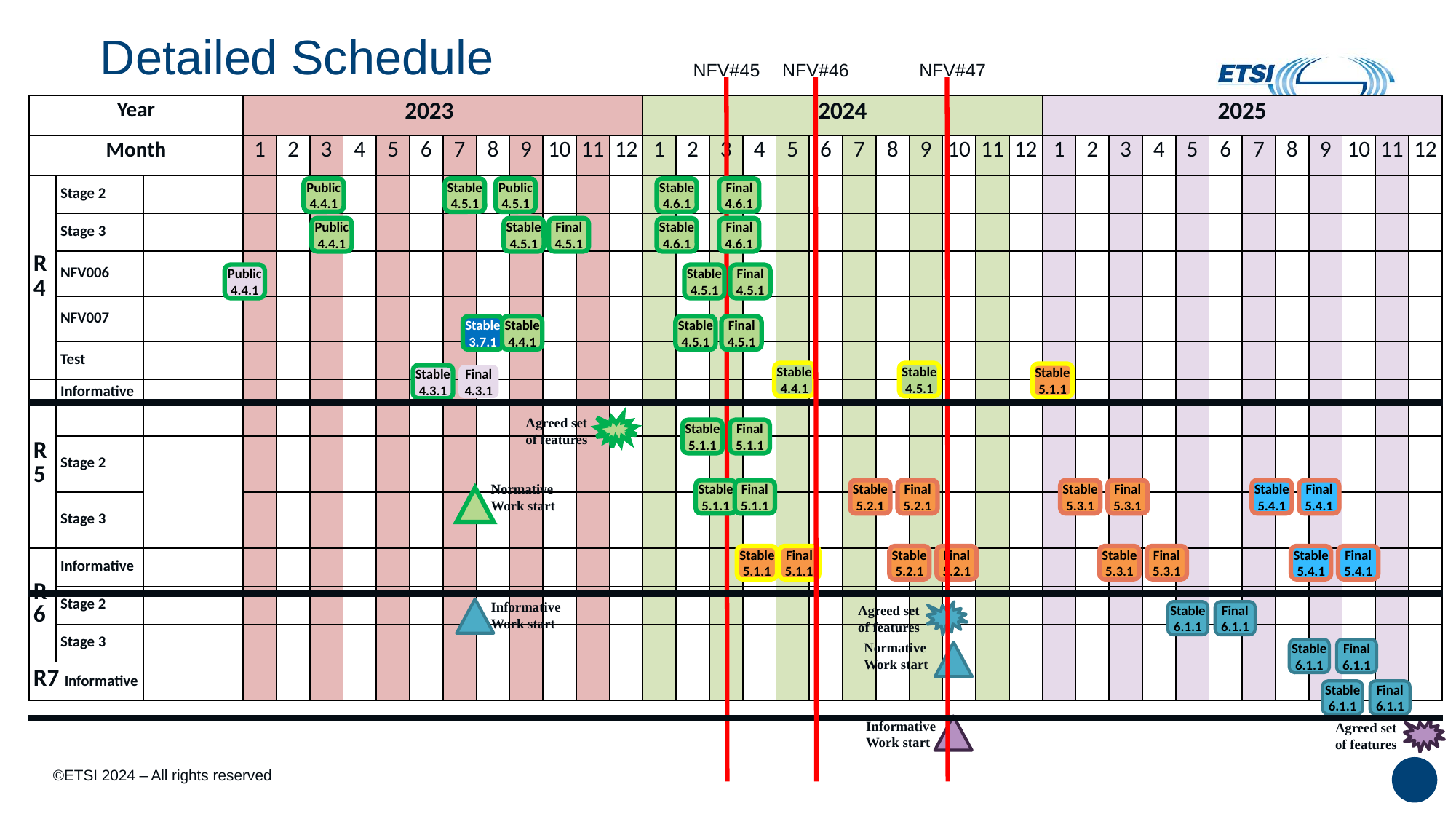

# Detailed Schedule
NFV#45
NFV#46
NFV#47
| Year |  |  | 2023 |  |  |  |  |  |  |  |  |  |  |  | 2024 |  |  |  |  |  |  |  |  |  |  |  | 2025 |  |  |  |  |  |  |  |  |  |  |  |
| --- | --- | --- | --- | --- | --- | --- | --- | --- | --- | --- | --- | --- | --- | --- | --- | --- | --- | --- | --- | --- | --- | --- | --- | --- | --- | --- | --- | --- | --- | --- | --- | --- | --- | --- | --- | --- | --- | --- |
| Month |  |  | 1 | 2 | 3 | 4 | 5 | 6 | 7 | 8 | 9 | 10 | 11 | 12 | 1 | 2 | 3 | 4 | 5 | 6 | 7 | 8 | 9 | 10 | 11 | 12 | 1 | 2 | 3 | 4 | 5 | 6 | 7 | 8 | 9 | 10 | 11 | 12 |
| R4 | Stage 2 |  |  |  |  |  |  |  |  |  |  |  |  |  |  |  |  |  |  |  |  |  |  |  |  |  |  |  |  |  |  |  |  |  |  |  |  |  |
|  | Stage 3 |  |  |  |  |  |  |  |  |  |  |  |  |  |  |  |  |  |  |  |  |  |  |  |  |  |  |  |  |  |  |  |  |  |  |  |  |  |
|  | NFV006 |  |  |  |  |  |  |  |  |  |  |  |  |  |  |  |  |  |  |  |  |  |  |  |  |  |  |  |  |  |  |  |  |  |  |  |  |  |
|  | NFV007 |  |  |  |  |  |  |  |  |  |  |  |  |  |  |  |  |  |  |  |  |  |  |  |  |  |  |  |  |  |  |  |  |  |  |  |  |  |
|  | Test |  |  |  |  |  |  |  |  |  |  |  |  |  |  |  |  |  |  |  |  |  |  |  |  |  |  |  |  |  |  |  |  |  |  |  |  |  |
| R5 | Informative |  |  |  |  |  |  |  |  |  |  |  |  |  |  |  |  |  |  |  |  |  |  |  |  |  |  |  |  |  |  |  |  |  |  |  |  |  |
|  | Stage 2 |  |  |  |  |  |  |  |  |  |  |  |  |  |  |  |  |  |  |  |  |  |  |  |  |  |  |  |  |  |  |  |  |  |  |  |  |  |
|  | Stage 3 |  |  |  |  |  |  |  |  |  |  |  |  |  |  |  |  |  |  |  |  |  |  |  |  |  |  |  |  |  |  |  |  |  |  |  |  |  |
| R6 | Informative |  |  |  |  |  |  |  |  |  |  |  |  |  |  |  |  |  |  |  |  |  |  |  |  |  |  |  |  |  |  |  |  |  |  |  |  |  |
|  | Stage 2 |  |  |  |  |  |  |  |  |  |  |  |  |  |  |  |  |  |  |  |  |  |  |  |  |  |  |  |  |  |  |  |  |  |  |  |  |  |
|  | Stage 3 |  |  |  |  |  |  |  |  |  |  |  |  |  |  |  |  |  |  |  |  |  |  |  |  |  |  |  |  |  |  |  |  |  |  |  |  |  |
| R7 Informative |  |  |  |  |  |  |  |  |  |  |  |  |  |  |  |  |  |  |  |  |  |  |  |  |  |  |  |  |  |  |  |  |  |  |  |  |  |  |
Public
4.4.1
Stable
4.5.1
Public
4.5.1
Stable
4.6.1
Final
4.6.1
Public
4.4.1
Stable
4.5.1
Final
4.5.1
Stable
4.6.1
Final
4.6.1
Public
4.4.1
Stable
4.5.1
Final
4.5.1
Stable3.7.1
Stable4.4.1
Stable
4.5.1
Final
4.5.1
Stable
4.4.1
Stable
4.5.1
Stable
5.1.1
Stable
4.3.1
Final
4.3.1
Agreed set
of features

Stable
5.1.1
Final
5.1.1
Normative
Work start
Stable
5.1.1
Final
5.1.1
Stable
5.2.1
Final
5.2.1
Stable
5.3.1
Final
5.3.1
Stable
5.4.1
Final
5.4.1

Stable
5.1.1
Final
5.1.1
Stable
5.2.1
Final
5.2.1
Stable
5.3.1
Final
5.3.1
Stable
5.4.1
Final
5.4.1
Informative
Work start

Agreed set
of features

Stable
6.1.1
Final
6.1.1
Normative
Work start
Stable
6.1.1
Final
6.1.1

Stable
6.1.1
Final
6.1.1
4
Informative
Work start

Agreed set
of features